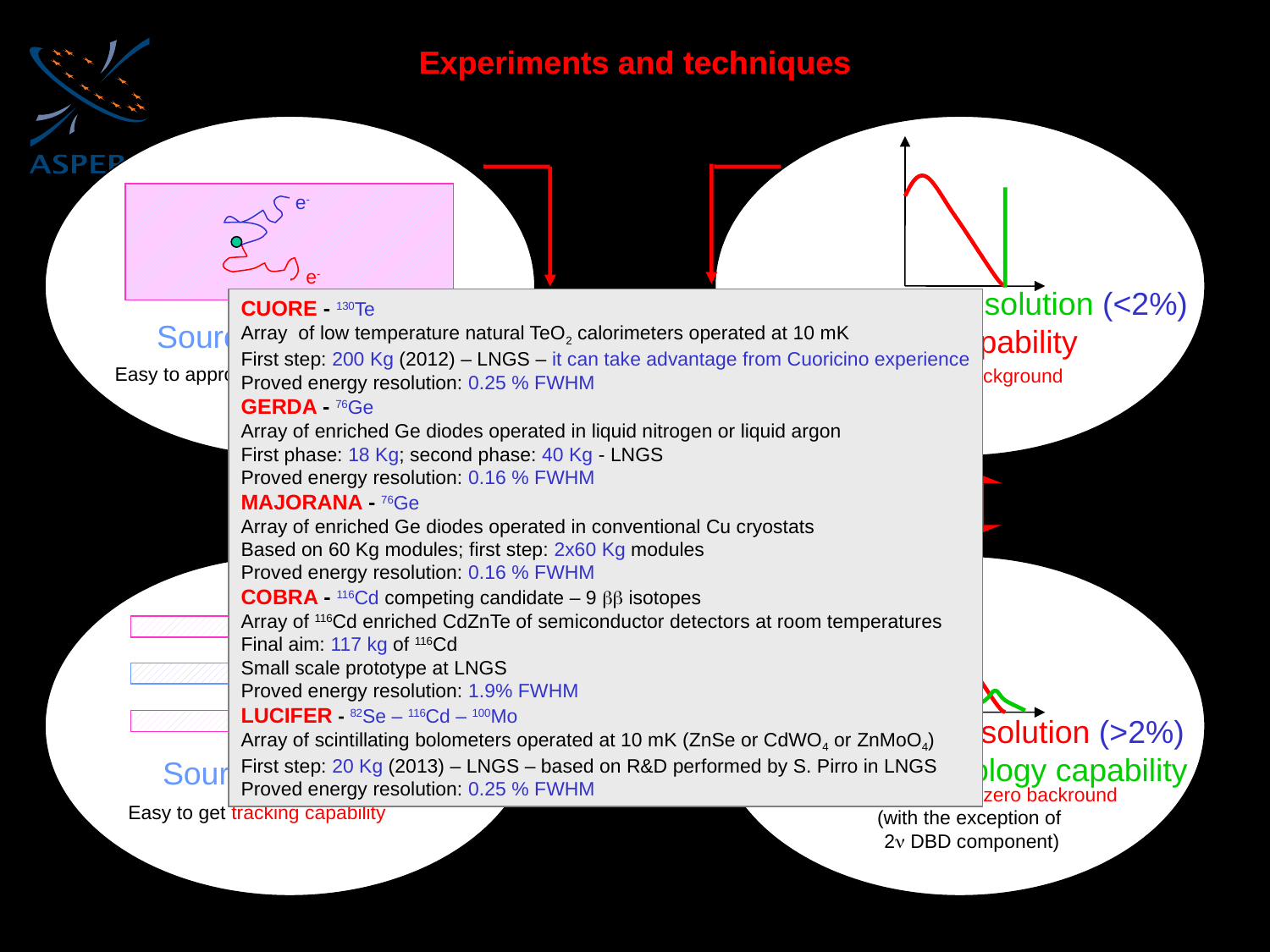

Experiments and techniques
Experiments and techniques

e-

e-
Source ≡ Detector
Easy to approach the ton scale

detector
e-

source

e-
detector

Source ≠ Detector
Easy to get tracking capability

High energy resolution (<2%)
No tracking capability
Easy to reject 2ν DBD background

Low energy resolution (>2%)
Tracking / topology capability
Easy to approach zero backround
(with the exception of
2ν DBD component)

CUORE - 130Te
Array  of low temperature natural TeO2 calorimeters operated at 10 mK
First step: 200 Kg (2012) – LNGS – it can take advantage from Cuoricino experience
Proved energy resolution: 0.25 % FWHM
GERDA - 76Ge
Array of enriched Ge diodes operated in liquid nitrogen or liquid argon
First phase: 18 Kg; second phase: 40 Kg - LNGS
Proved energy resolution: 0.16 % FWHM
MAJORANA - 76Ge
Array of enriched Ge diodes operated in conventional Cu cryostats
Based on 60 Kg modules; first step: 2x60 Kg modules
Proved energy resolution: 0.16 % FWHM
COBRA - 116Cd competing candidate – 9 ββ isotopes
Array of 116Cd enriched CdZnTe of semiconductor detectors at room temperatures
Final aim: 117 kg of 116Cd
Small scale prototype at LNGS
Proved energy resolution: 1.9% FWHM
LUCIFER - 82Se – 116Cd – 100Mo
Array of scintillating bolometers operated at 10 mK (ZnSe or CdWO4 or ZnMoO4)
First step: 20 Kg (2013) – LNGS – based on R&D performed by S. Pirro in LNGS
Proved energy resolution: 0.25 % FWHM